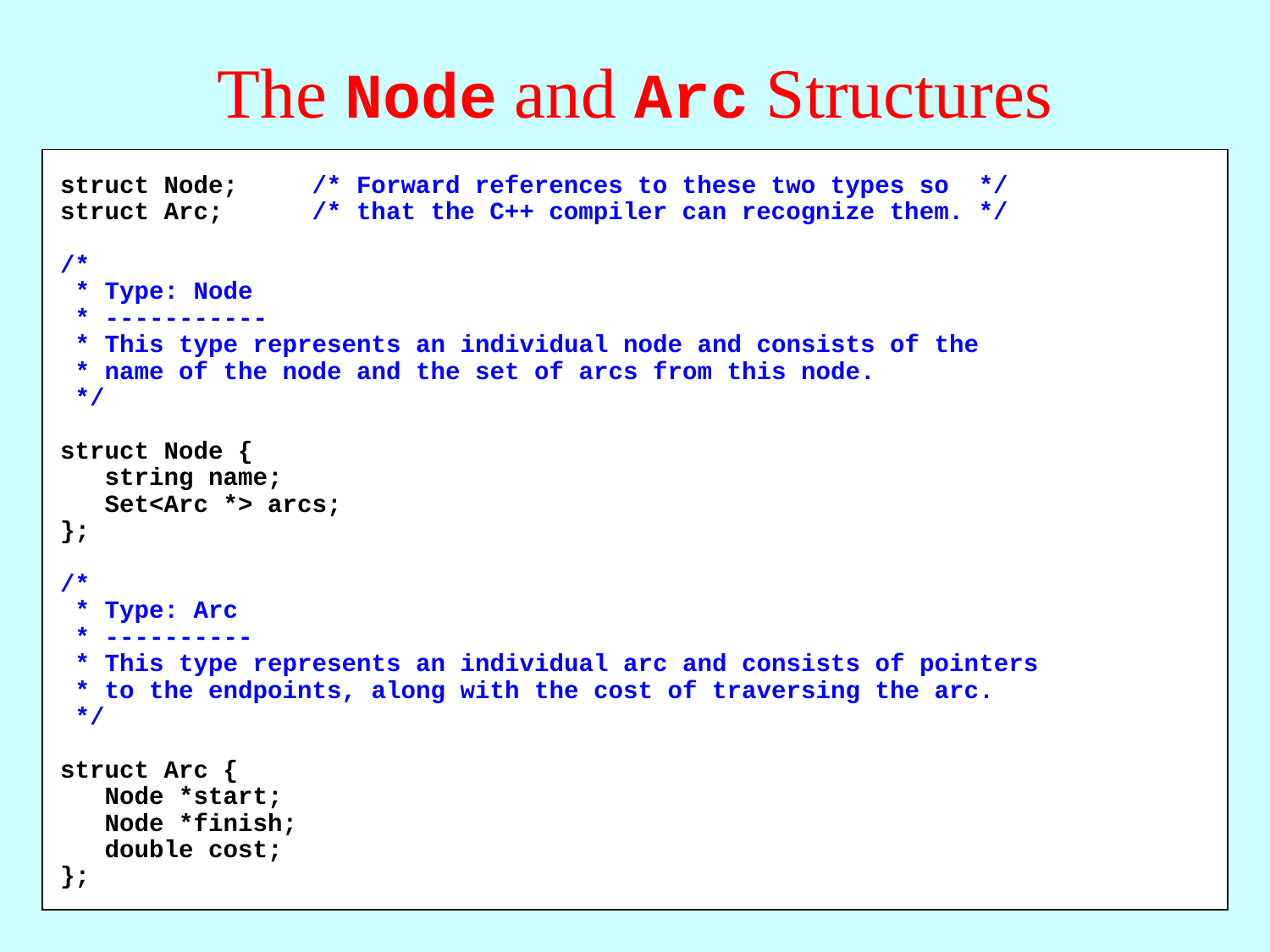

# The Node and Arc Structures

struct Node;     /* Forward references to these two types so  */
struct Arc;      /* that the C++ compiler can recognize them. */

/*
 * Type: Node
 * -----------
 * This type represents an individual node and consists of the
 * name of the node and the set of arcs from this node.
 */

struct Node {
   string name;
   Set<Arc *> arcs;
};

/*
 * Type: Arc
 * ----------
 * This type represents an individual arc and consists of pointers
 * to the endpoints, along with the cost of traversing the arc.
 */

struct Arc {
   Node *start;
   Node *finish;
   double cost;
};